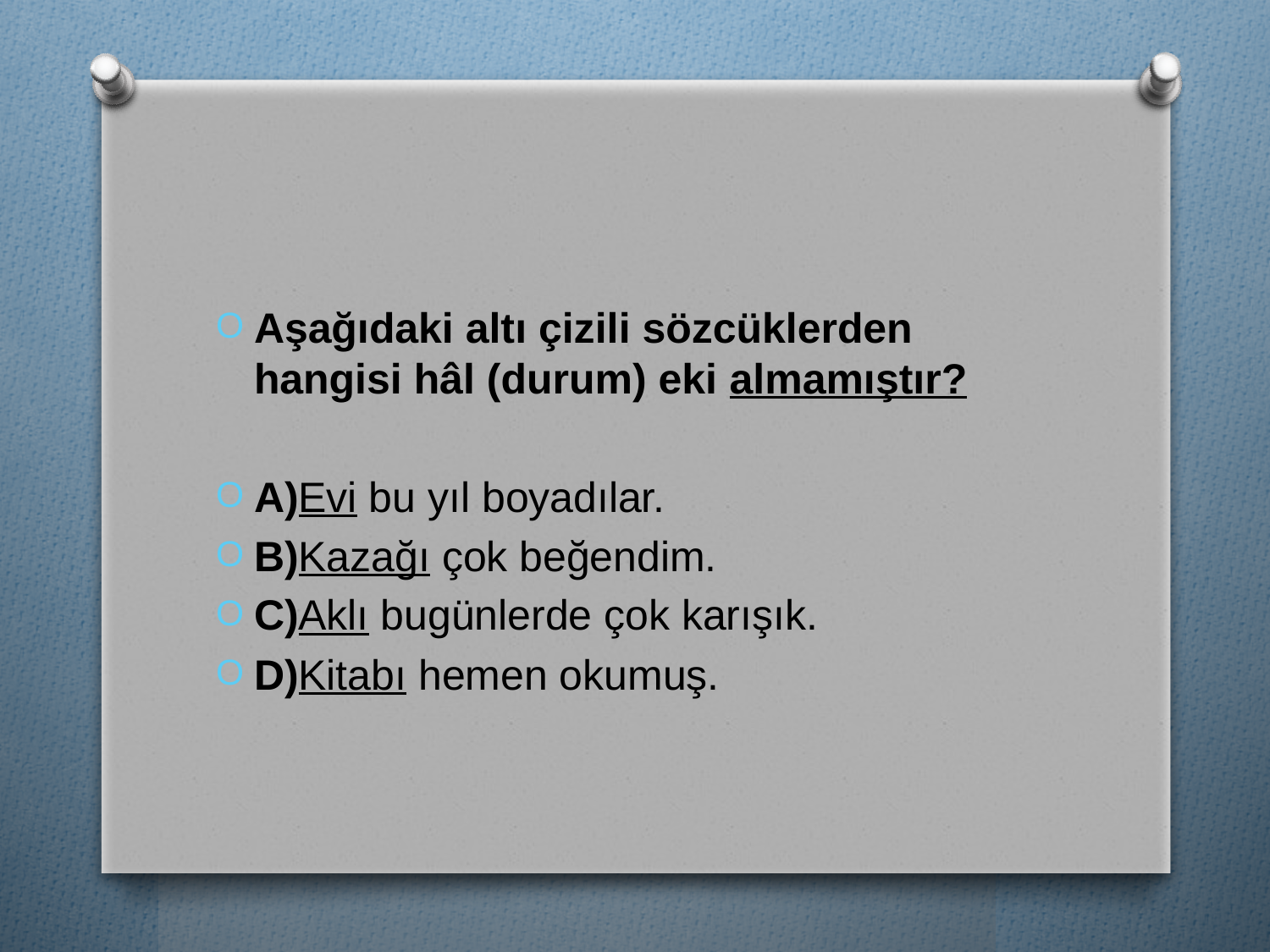

#
Aşağıdaki altı çizili sözcüklerden hangisi hâl (durum) eki almamıştır?

A)Evi bu yıl boyadılar.
B)Kazağı çok beğendim.
C)Aklı bugünlerde çok karışık.
D)Kitabı hemen okumuş.